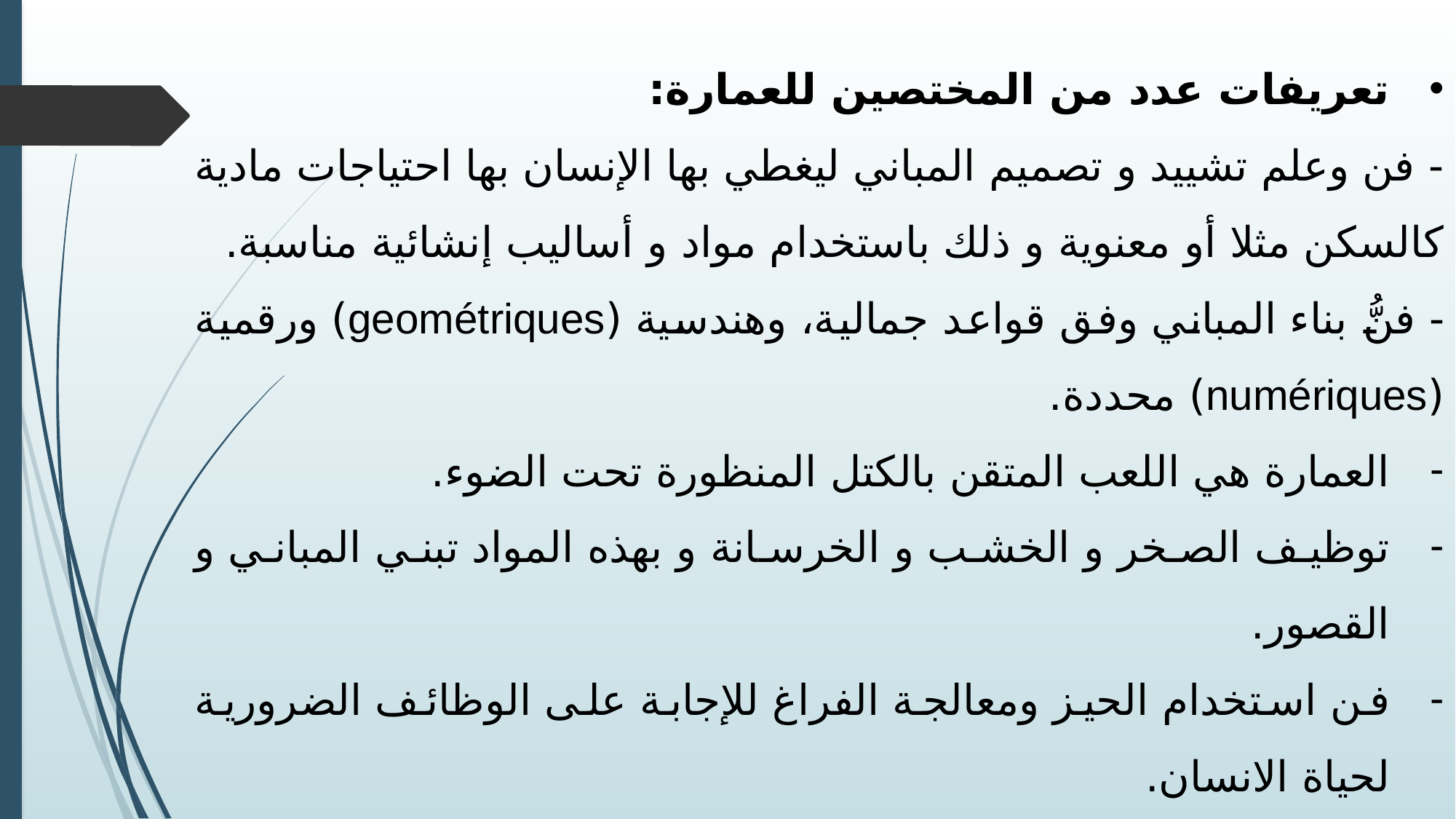

تعريفات عدد من المختصين للعمارة:
- فن وعلم تشييد و تصميم المباني ليغطي بها الإنسان بها احتياجات مادية كالسكن مثلا أو معنوية و ذلك باستخدام مواد و أساليب إنشائية مناسبة.
- فنُّ بناء المباني وفق قواعد جمالية، وهندسية (geométriques) ورقمية (numériques) محددة.
العمارة هي اللعب المتقن بالكتل المنظورة تحت الضوء.
توظيف الصخر و الخشب و الخرسانة و بهذه المواد تبني المباني و القصور.
فن استخدام الحيز ومعالجة الفراغ للإجابة على الوظائف الضرورية لحياة الانسان.